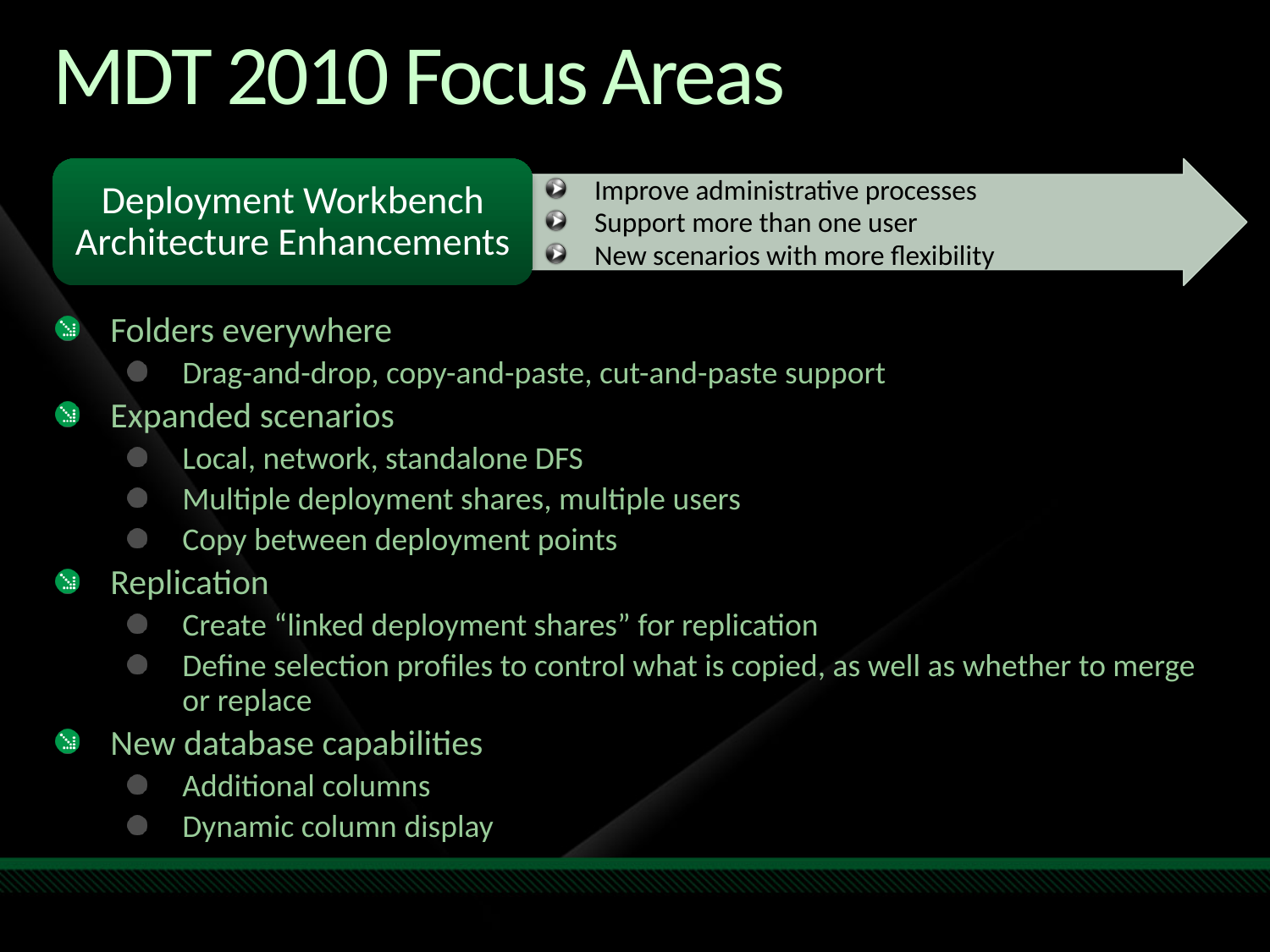

# MDT 2010 Focus Areas
Deployment Workbench Architecture Enhancements
Improve administrative processes
Support more than one user
New scenarios with more flexibility
Folders everywhere
Drag-and-drop, copy-and-paste, cut-and-paste support
Expanded scenarios
Local, network, standalone DFS
Multiple deployment shares, multiple users
Copy between deployment points
Replication
Create “linked deployment shares” for replication
Define selection profiles to control what is copied, as well as whether to merge or replace
New database capabilities
Additional columns
Dynamic column display